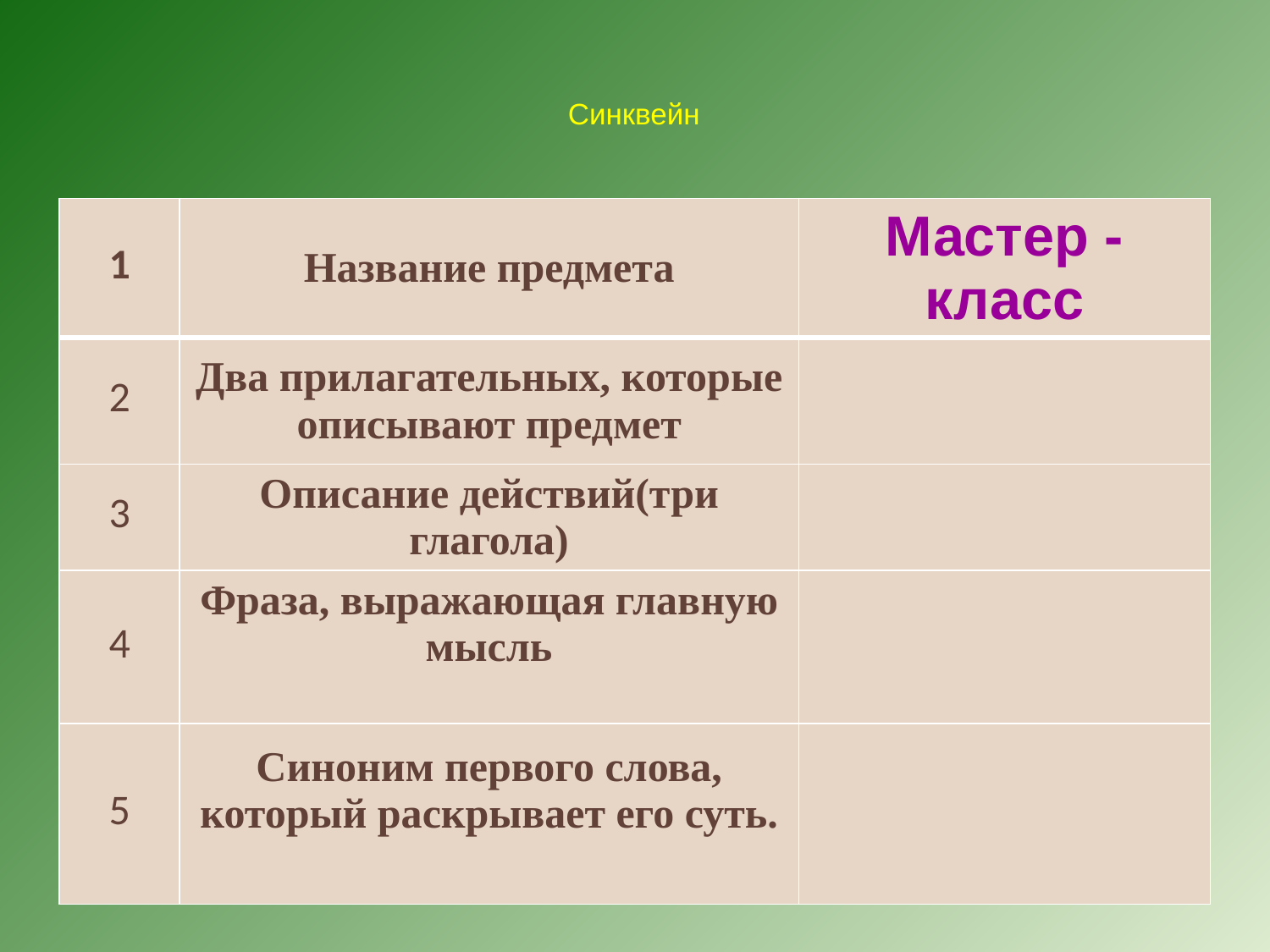

# Синквейн
| 1 | Название предмета | Мастер - класс |
| --- | --- | --- |
| 2 | Два прилагательных, которые описывают предмет |  |
| 3 | Описание действий(три глагола) |  |
| 4 | Фраза, выражающая главную мысль |  |
| 5 | Синоним первого слова, который раскрывает его суть. |  |